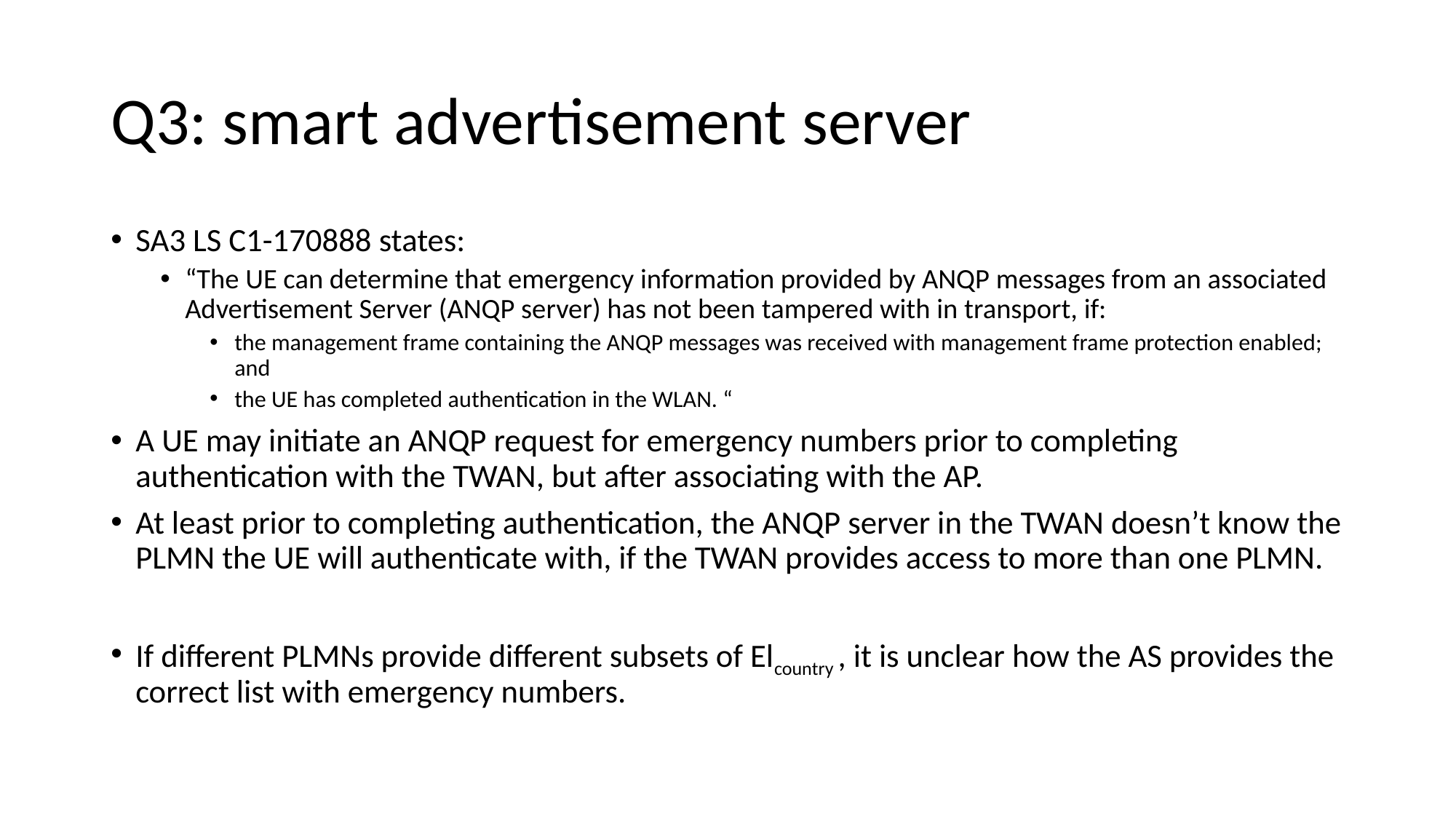

# Q3: smart advertisement server
SA3 LS C1-170888 states:
“The UE can determine that emergency information provided by ANQP messages from an associated Advertisement Server (ANQP server) has not been tampered with in transport, if:
the management frame containing the ANQP messages was received with management frame protection enabled; and
the UE has completed authentication in the WLAN. “
A UE may initiate an ANQP request for emergency numbers prior to completing authentication with the TWAN, but after associating with the AP.
At least prior to completing authentication, the ANQP server in the TWAN doesn’t know the PLMN the UE will authenticate with, if the TWAN provides access to more than one PLMN.

If different PLMNs provide different subsets of Elcountry , it is unclear how the AS provides the correct list with emergency numbers.